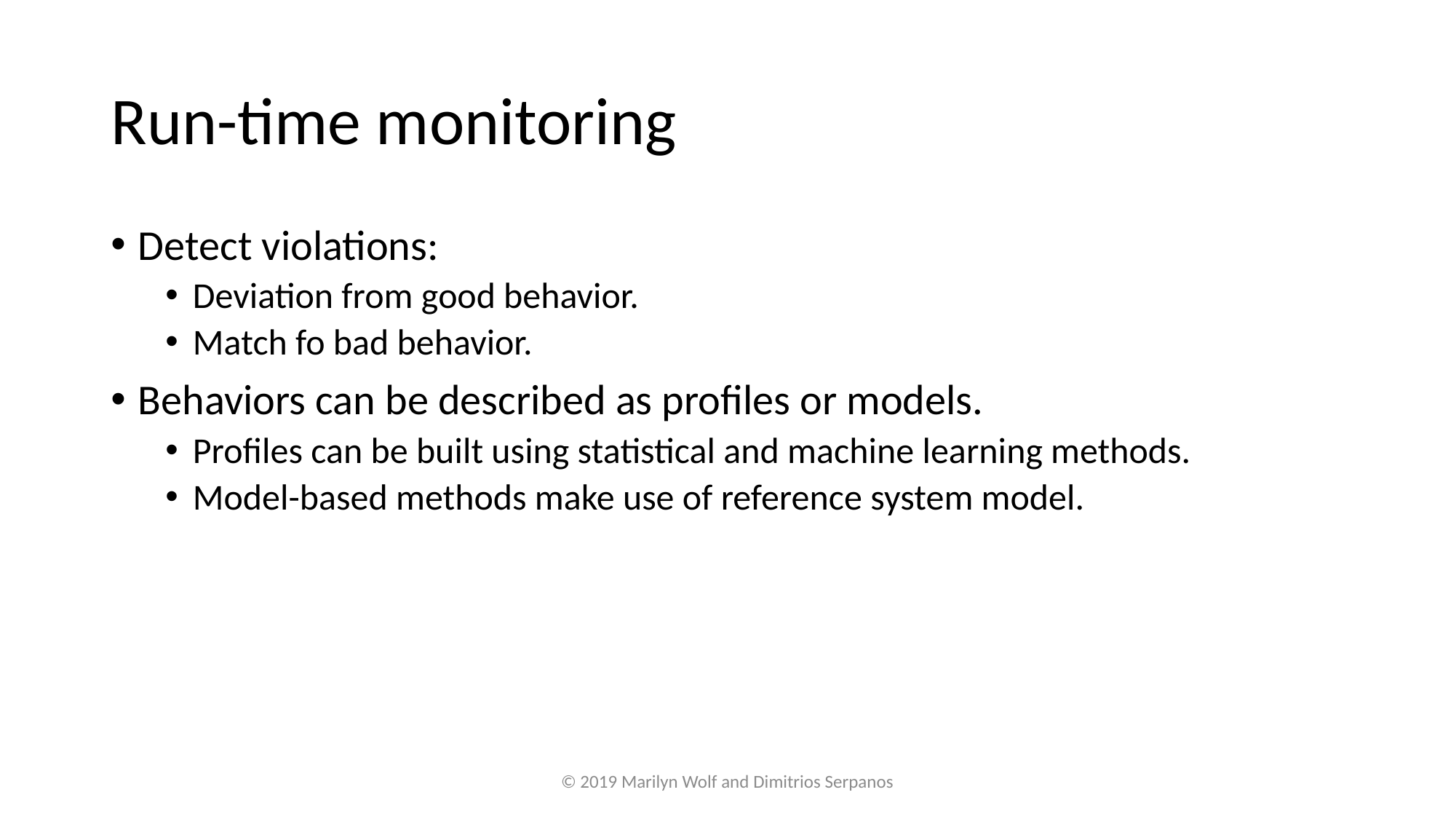

# Run-time monitoring
Detect violations:
Deviation from good behavior.
Match fo bad behavior.
Behaviors can be described as profiles or models.
Profiles can be built using statistical and machine learning methods.
Model-based methods make use of reference system model.
© 2019 Marilyn Wolf and Dimitrios Serpanos